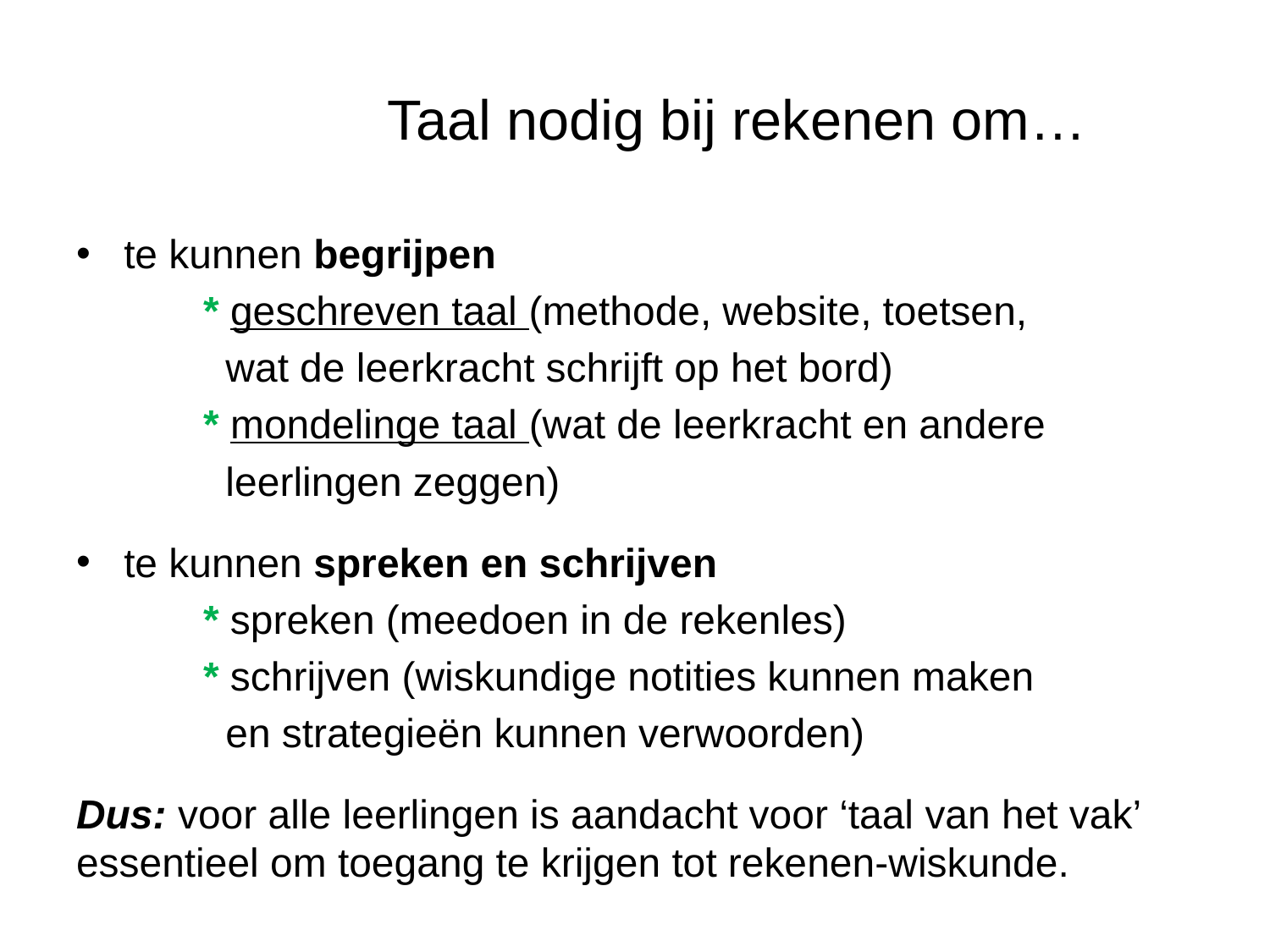

# Taal nodig bij rekenen om…
te kunnen begrijpen
	* geschreven taal (methode, website, toetsen,
 	  wat de leerkracht schrijft op het bord)
	* mondelinge taal (wat de leerkracht en andere
	  leerlingen zeggen)

te kunnen spreken en schrijven
	* spreken (meedoen in de rekenles)
	* schrijven (wiskundige notities kunnen maken
	  en strategieën kunnen verwoorden)

Dus: voor alle leerlingen is aandacht voor ‘taal van het vak’ essentieel om toegang te krijgen tot rekenen-wiskunde.